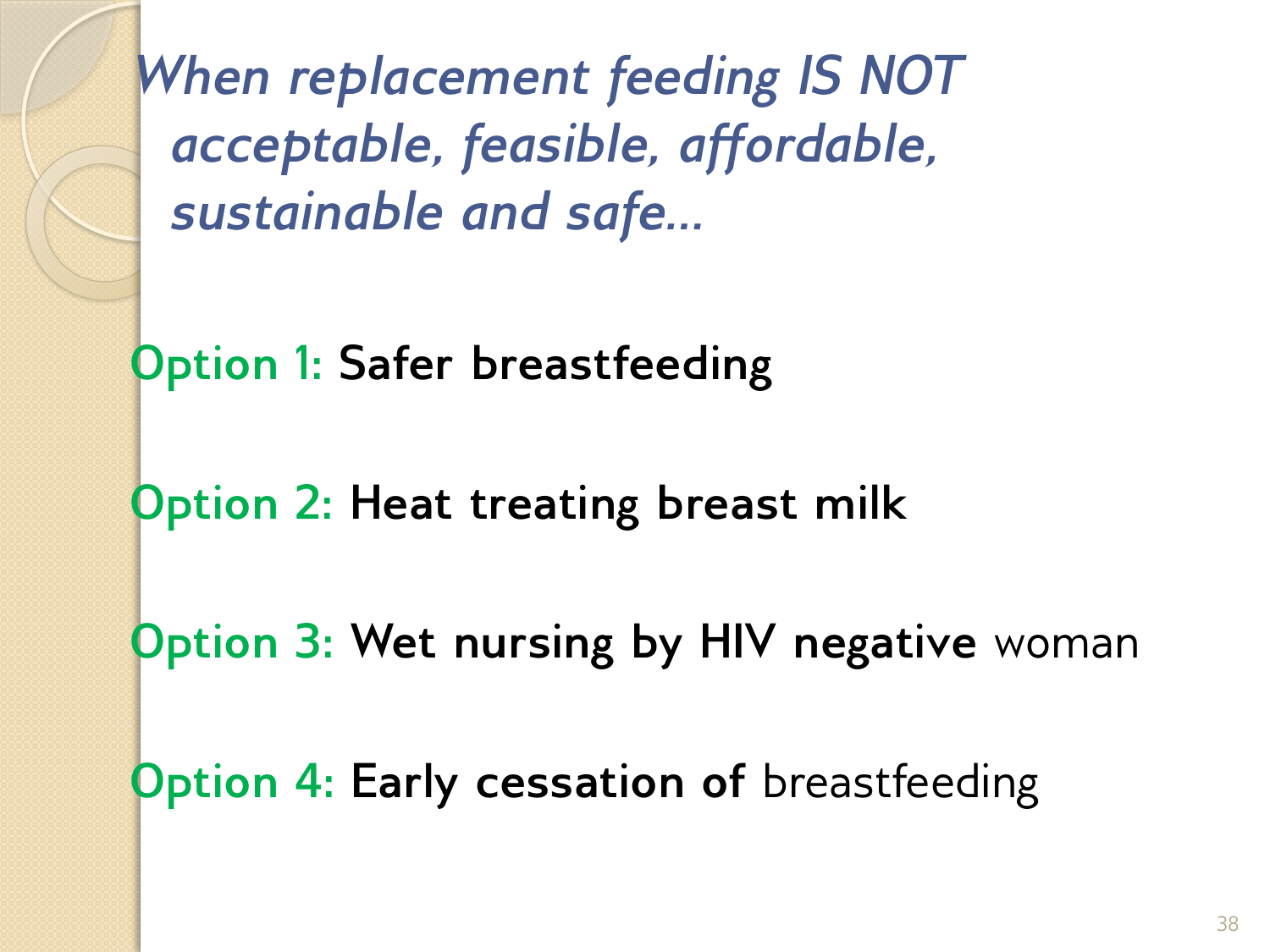

When replacement feeding IS NOT acceptable, feasible, affordable,  sustainable and safe…

Option 1: Safer breastfeeding

Option 2: Heat treating breast milk

Option 3: Wet nursing by HIV negative woman

Option 4: Early cessation of breastfeeding
38